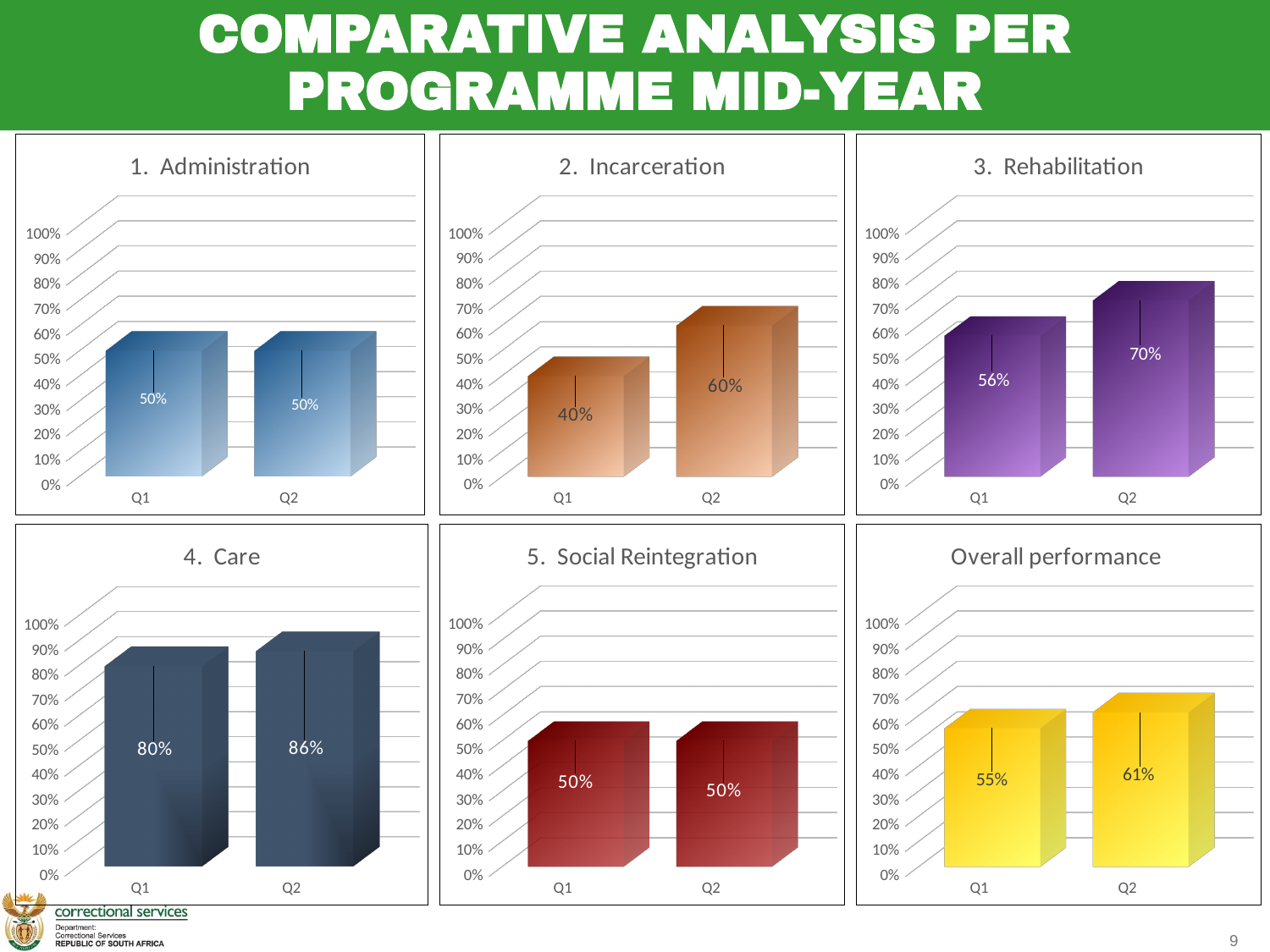

COMPARATIVE ANALYSIS PER PROGRAMME MID-YEAR

[unsupported chart]

[unsupported chart]

[unsupported chart]

[unsupported chart]

[unsupported chart]

[unsupported chart]